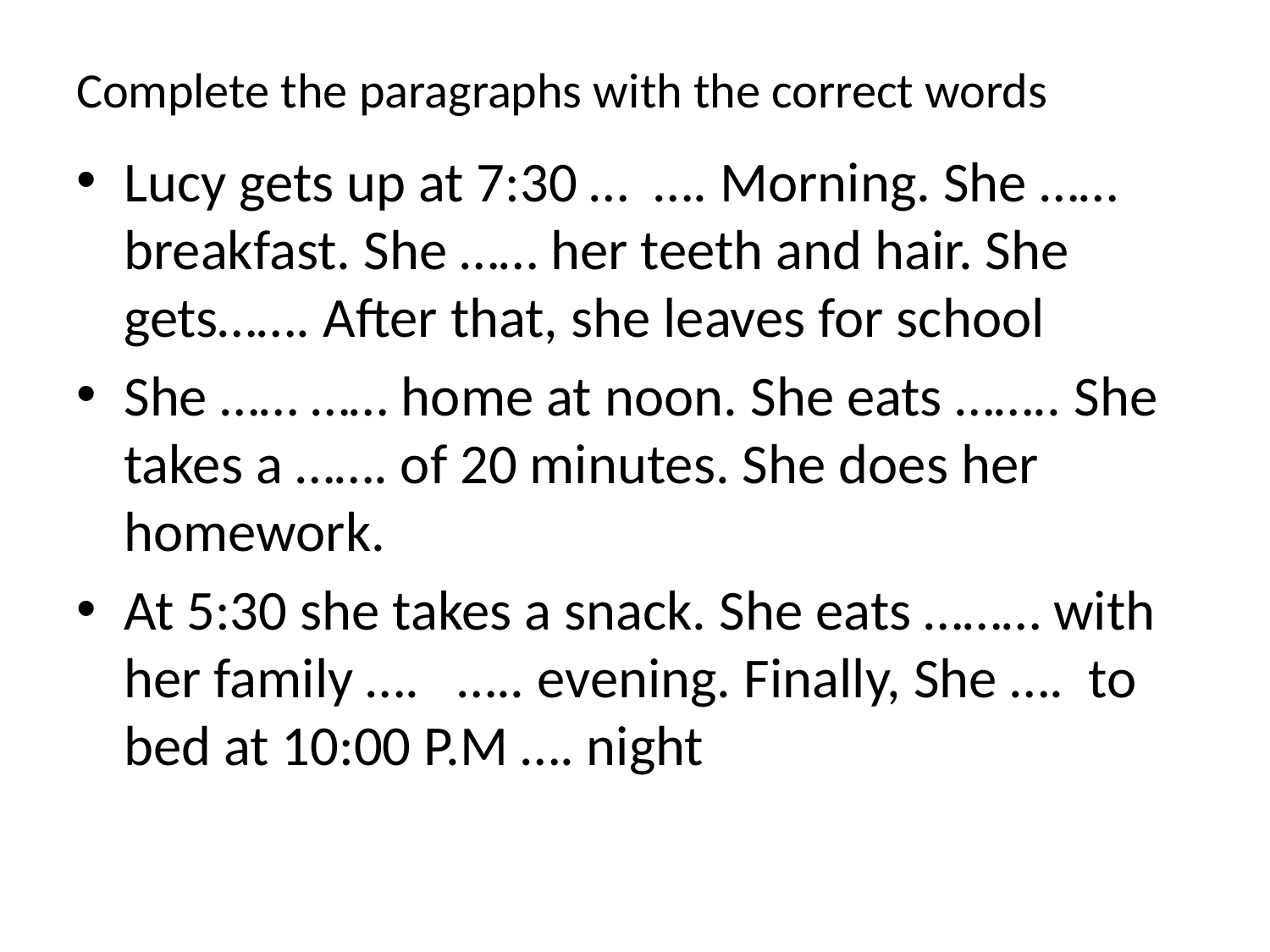

# Complete the paragraphs with the correct words
Lucy gets up at 7:30 …  …. Morning. She …… breakfast. She …… her teeth and hair. She gets……. After that, she leaves for school
She …… …… home at noon. She eats …….. She takes a ……. of 20 minutes. She does her homework.
At 5:30 she takes a snack. She eats ……… with her family ….   ….. evening. Finally, She ….  to bed at 10:00 P.M …. night